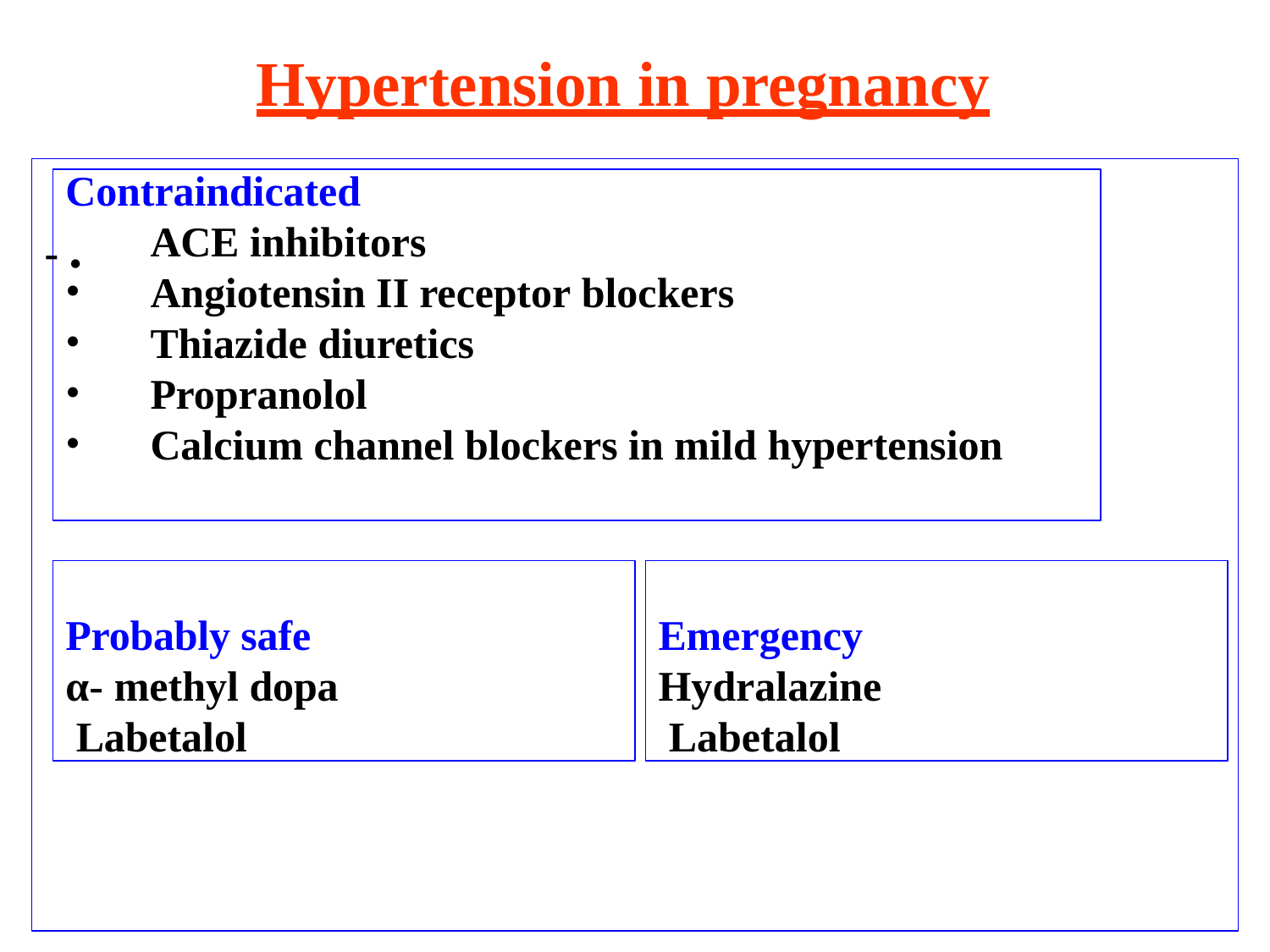

# Hypertension in pregnancy

Contraindicated

- •
ACE inhibitors
Angiotensin II receptor blockers
Thiazide diuretics
Propranolol
Calcium channel blockers in mild hypertension

Probably safe  α- methyl dopa  Labetalol

Emergency  Hydralazine  Labetalol